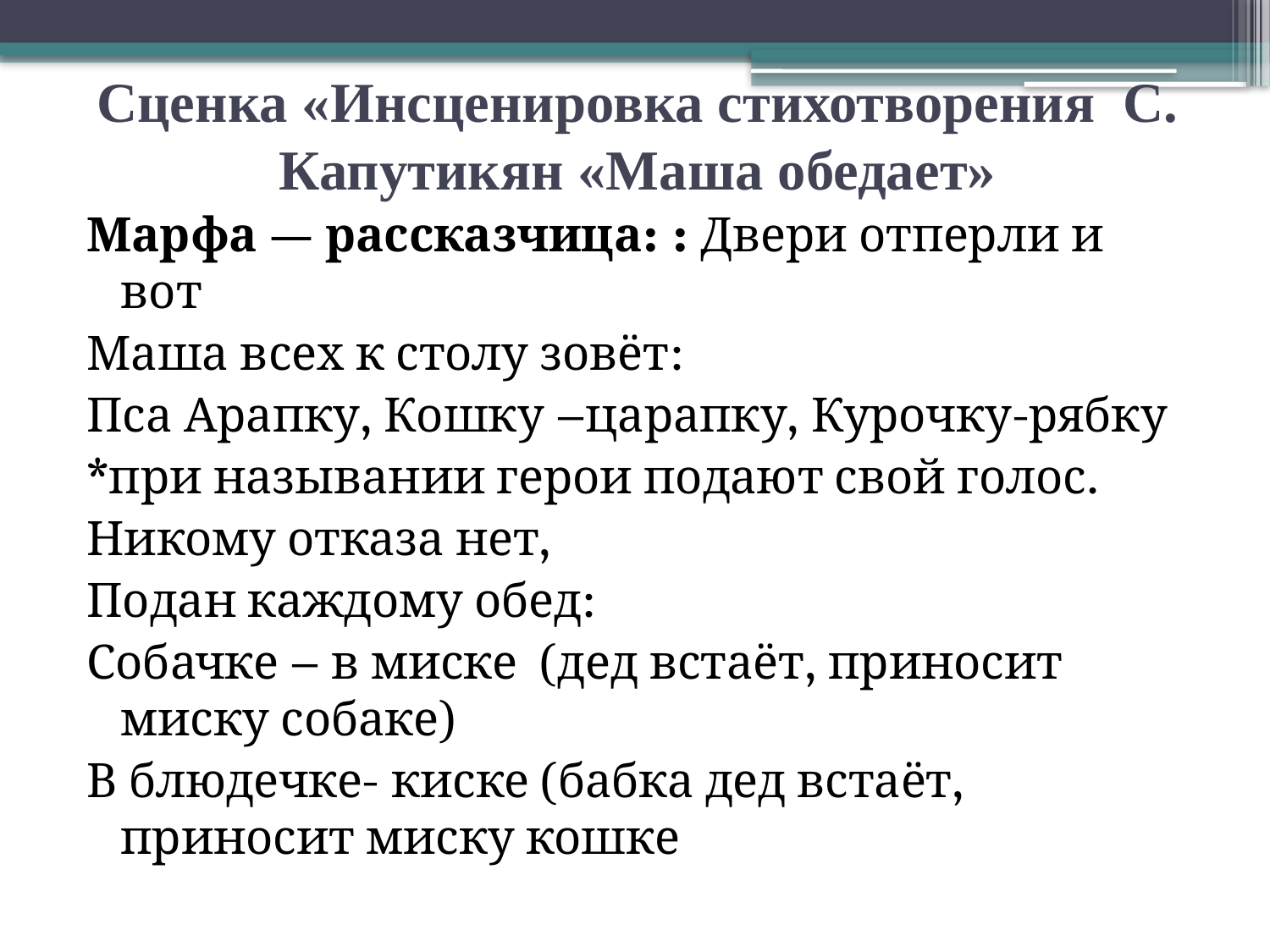

# Сценка «Инсценировка стихотворения  С. Капутикян «Маша обедает»
Марфа — рассказчица: : Двери отперли и вот
Маша всех к столу зовёт:
Пса Арапку, Кошку –царапку, Курочку-рябку
*при назывании герои подают свой голос.
Никому отказа нет,
Подан каждому обед:
Собачке – в миске  (дед встаёт, приносит миску собаке)
В блюдечке- киске (бабка дед встаёт, приносит миску кошке